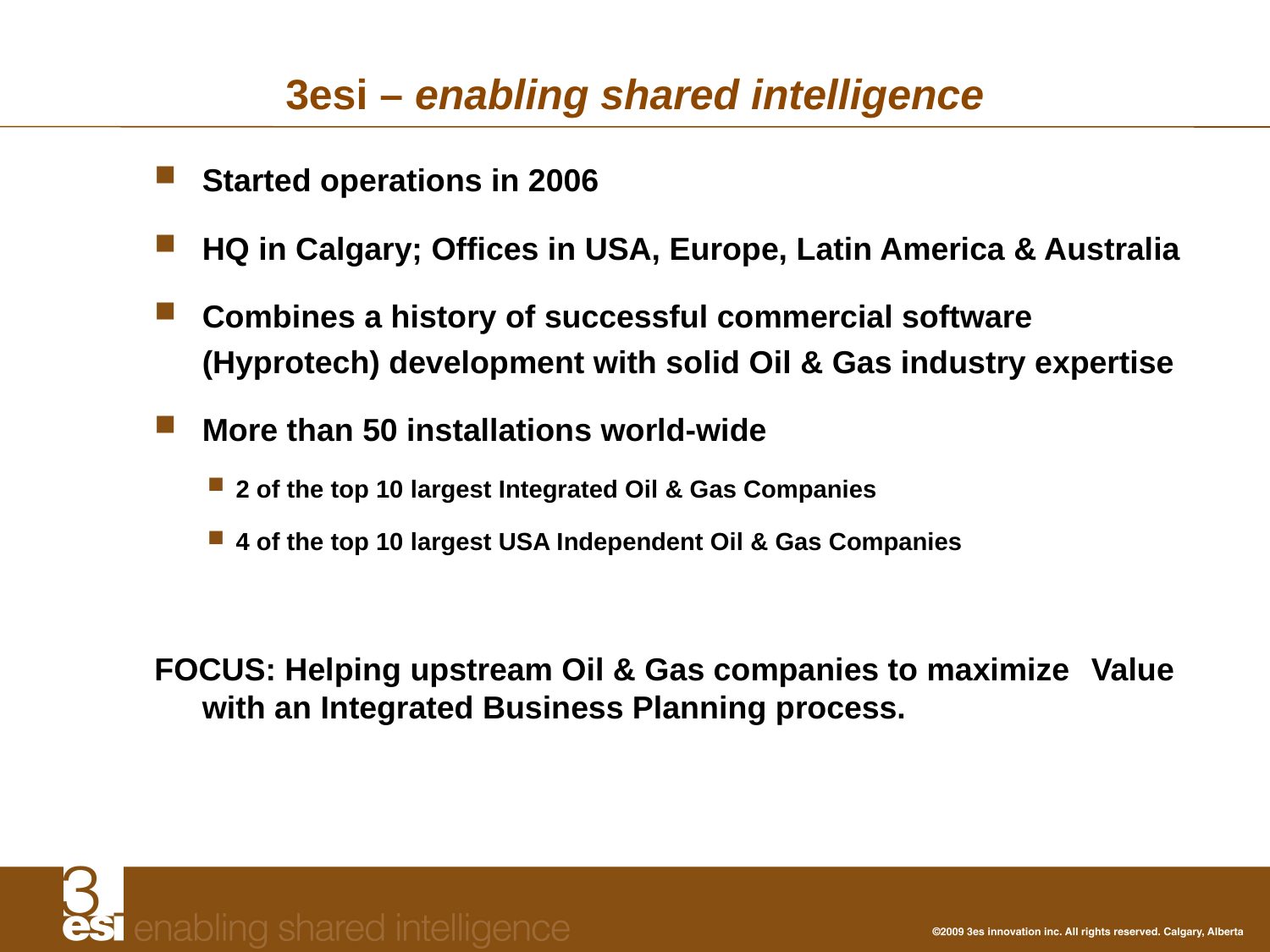

# 3esi – enabling shared intelligence
Started operations in 2006
HQ in Calgary; Offices in USA, Europe, Latin America & Australia
Combines a history of successful commercial software (Hyprotech) development with solid Oil & Gas industry expertise
More than 50 installations world-wide
2 of the top 10 largest Integrated Oil & Gas Companies
4 of the top 10 largest USA Independent Oil & Gas Companies

FOCUS: Helping upstream Oil & Gas companies to maximize 	Value with an Integrated Business Planning process.